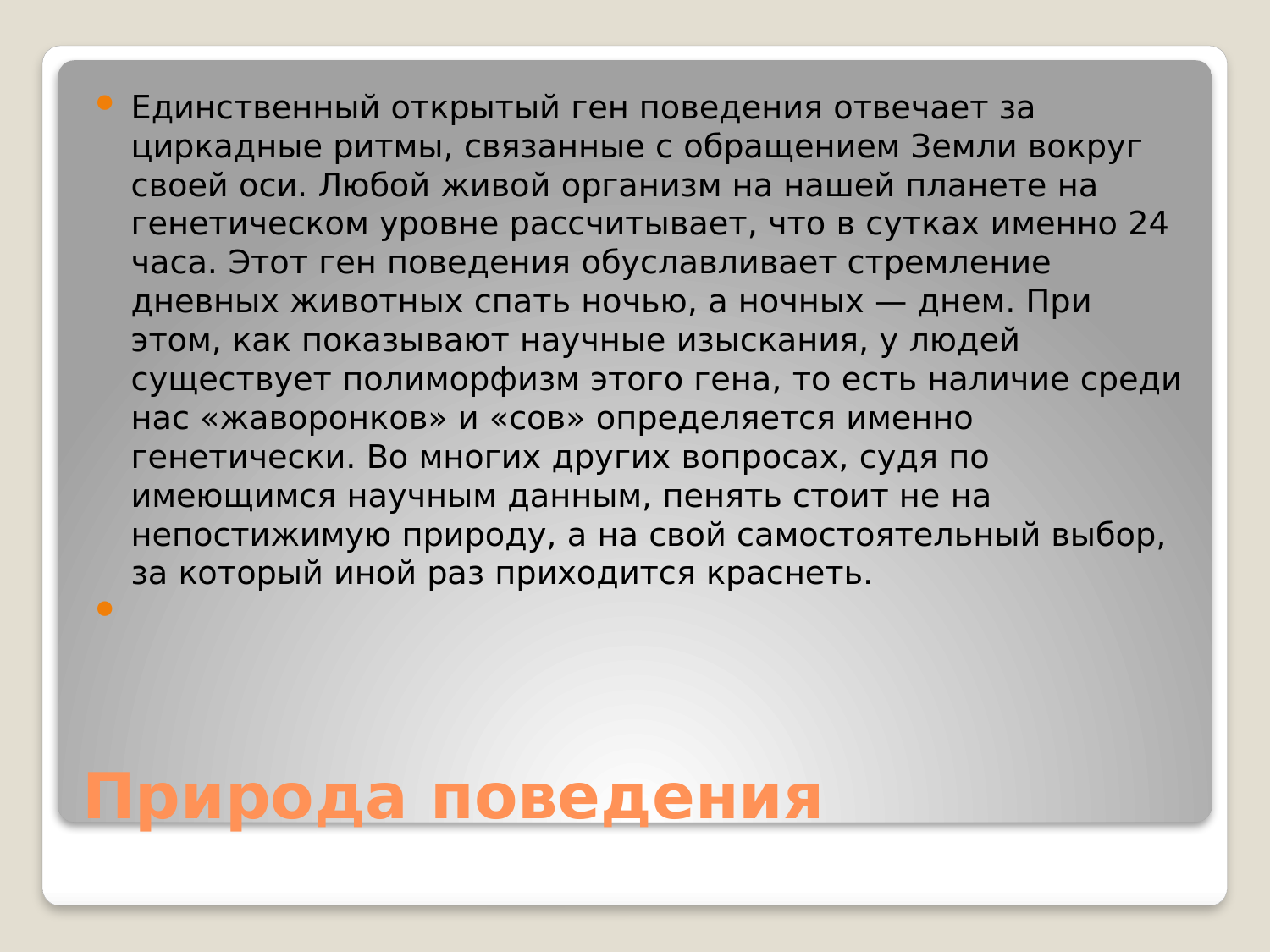

Единственный открытый ген поведения отвечает за циркадные ритмы, связанные с обращением Земли вокруг своей оси. Любой живой организм на нашей планете на генетическом уровне рассчитывает, что в сутках именно 24 часа. Этот ген поведения обуславливает стремление дневных животных спать ночью, а ночных — днем. При этом, как показывают научные изыскания, у людей существует полиморфизм этого гена, то есть наличие среди нас «жаворонков» и «сов» определяется именно генетически. Во многих других вопросах, судя по имеющимся научным данным, пенять стоит не на непостижимую природу, а на свой самостоятельный выбор, за который иной раз приходится краснеть.

# Природа поведения